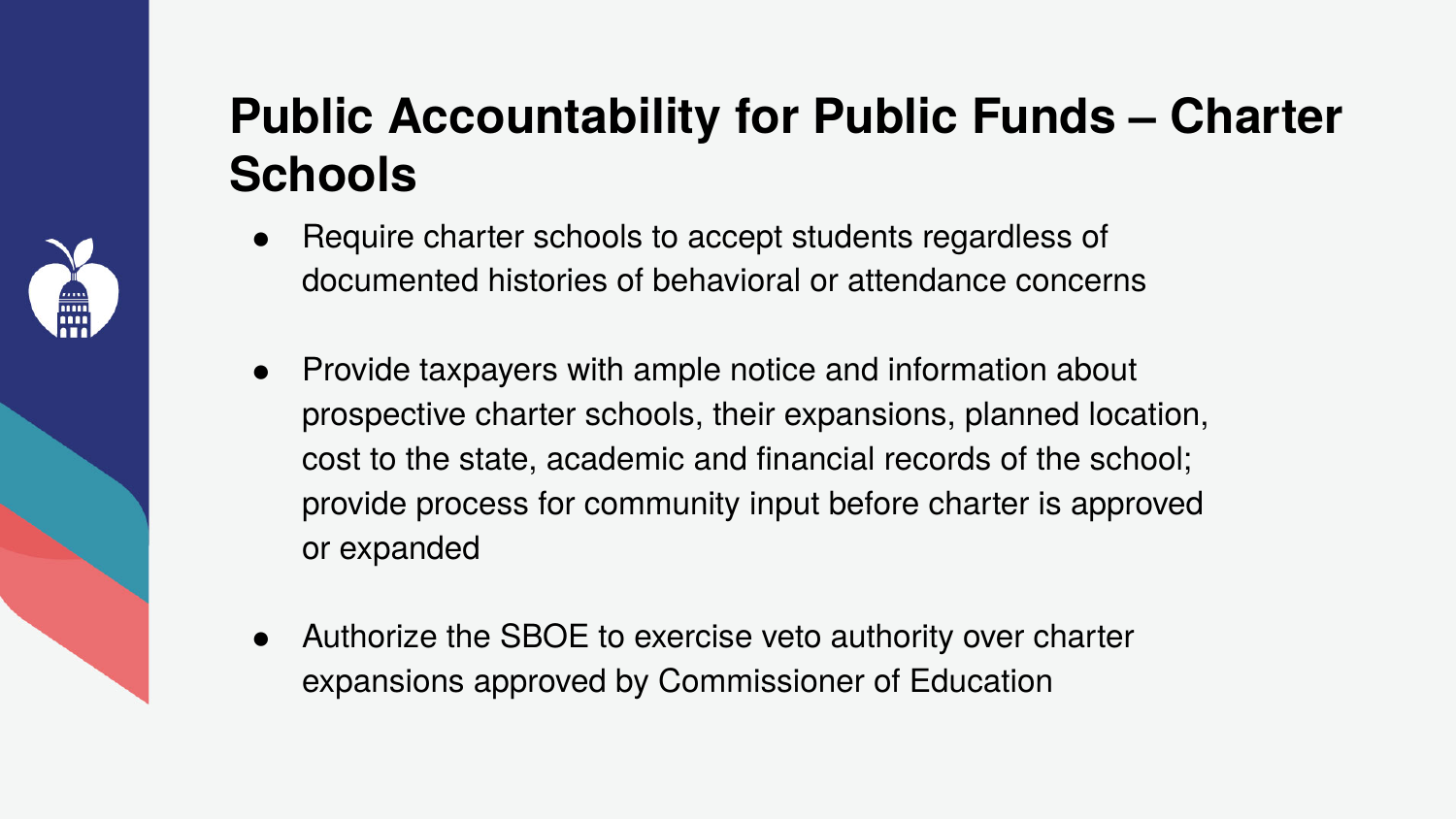

# Public Accountability for Public Funds – Charter Schools
Require charter schools to accept students regardless of documented histories of behavioral or attendance concerns

Provide taxpayers with ample notice and information about prospective charter schools, their expansions, planned location, cost to the state, academic and financial records of the school; provide process for community input before charter is approved or expanded

Authorize the SBOE to exercise veto authority over charter expansions approved by Commissioner of Education